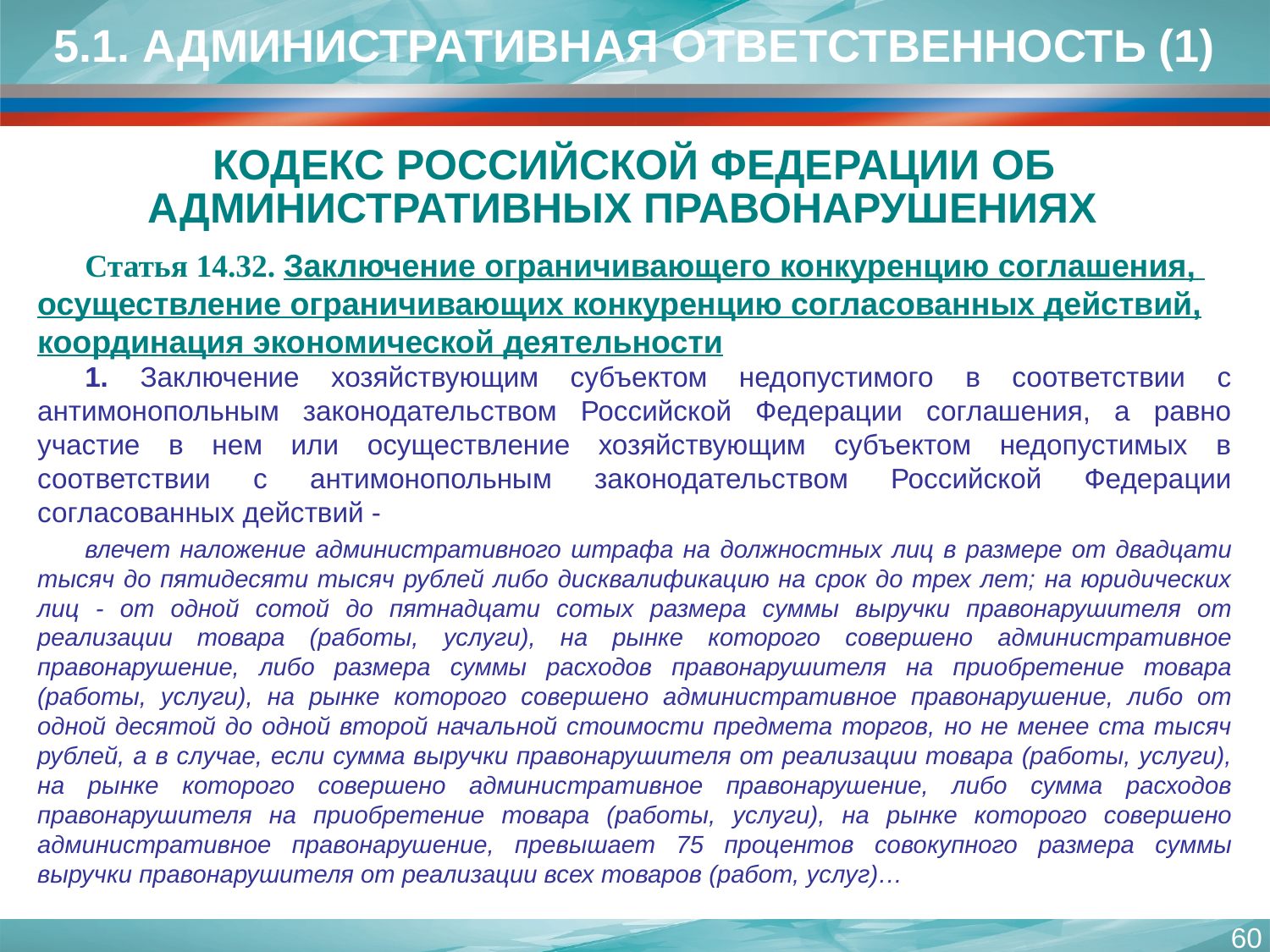

5.1. АДМИНИСТРАТИВНАЯ ОТВЕТСТВЕННОСТЬ (1)
  КОДЕКС РОССИЙСКОЙ ФЕДЕРАЦИИ ОБ АДМИНИСТРАТИВНЫХ ПРАВОНАРУШЕНИЯХ
Статья 14.32. Заключение ограничивающего конкуренцию соглашения,  осуществление ограничивающих конкуренцию согласованных действий, координация экономической деятельности
1. Заключение хозяйствующим субъектом недопустимого в соответствии с антимонопольным законодательством Российской Федерации соглашения, а равно участие в нем или осуществление хозяйствующим субъектом недопустимых в соответствии с антимонопольным законодательством Российской Федерации согласованных действий -
влечет наложение административного штрафа на должностных лиц в размере от двадцати тысяч до пятидесяти тысяч рублей либо дисквалификацию на срок до трех лет; на юридических лиц - от одной сотой до пятнадцати сотых размера суммы выручки правонарушителя от реализации товара (работы, услуги), на рынке которого совершено административное правонарушение, либо размера суммы расходов правонарушителя на приобретение товара (работы, услуги), на рынке которого совершено административное правонарушение, либо от одной десятой до одной второй начальной стоимости предмета торгов, но не менее ста тысяч рублей, а в случае, если сумма выручки правонарушителя от реализации товара (работы, услуги), на рынке которого совершено административное правонарушение, либо сумма расходов правонарушителя на приобретение товара (работы, услуги), на рынке которого совершено административное правонарушение, превышает 75 процентов совокупного размера суммы выручки правонарушителя от реализации всех товаров (работ, услуг)…
60